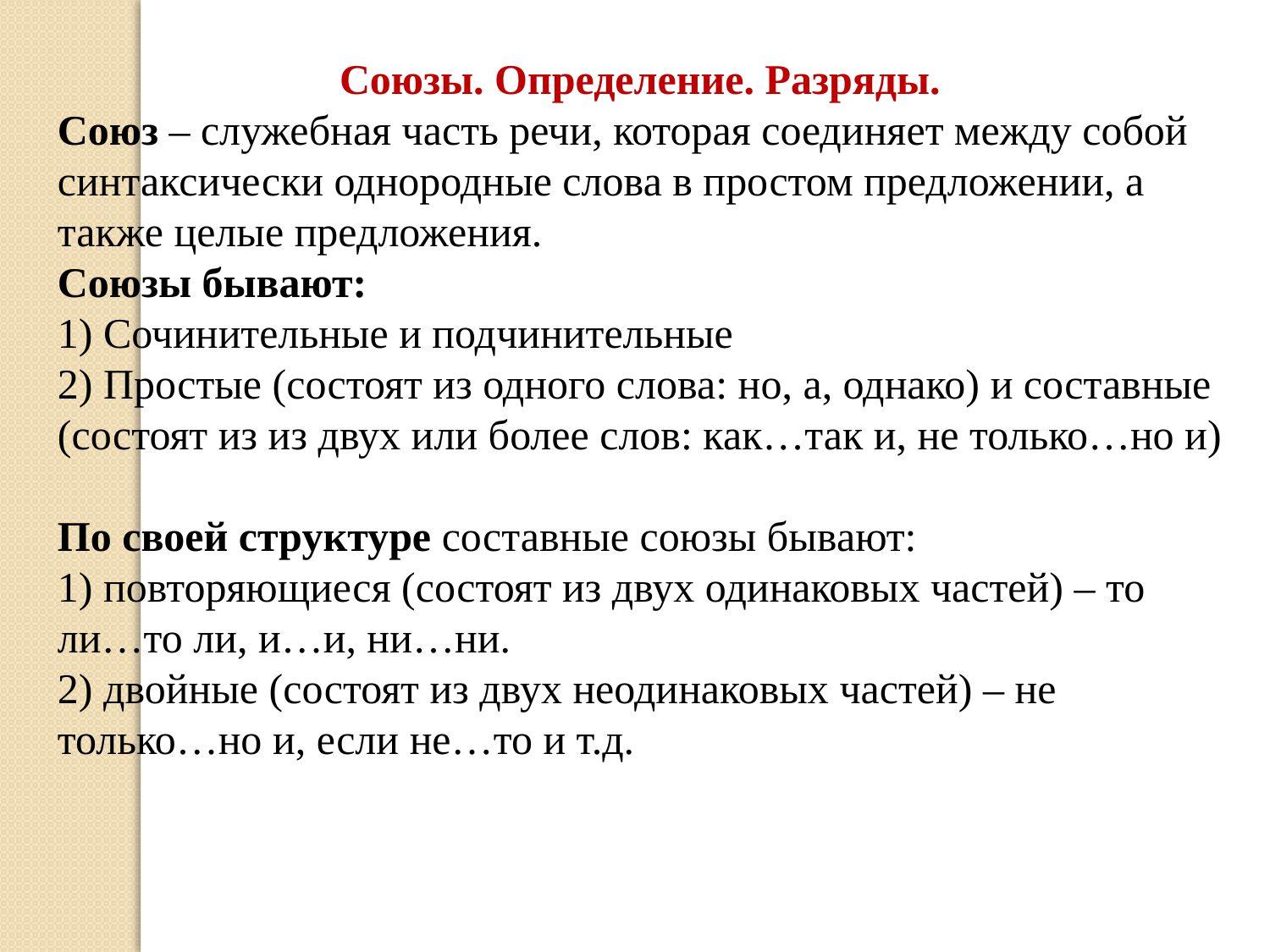

Союзы. Определение. Разряды.
Союз – служебная часть речи, которая соединяет между собой синтаксически однородные слова в простом предложении, а также целые предложения.
Союзы бывают: 
1) Сочинительные и подчинительные
2) Простые (состоят из одного слова: но, а, однако) и составные (состоят из из двух или более слов: как…так и, не только…но и)
По своей структуре составные союзы бывают:
1) повторяющиеся (состоят из двух одинаковых частей) – то ли…то ли, и…и, ни…ни.
2) двойные (состоят из двух неодинаковых частей) – не только…но и, если не…то и т.д.